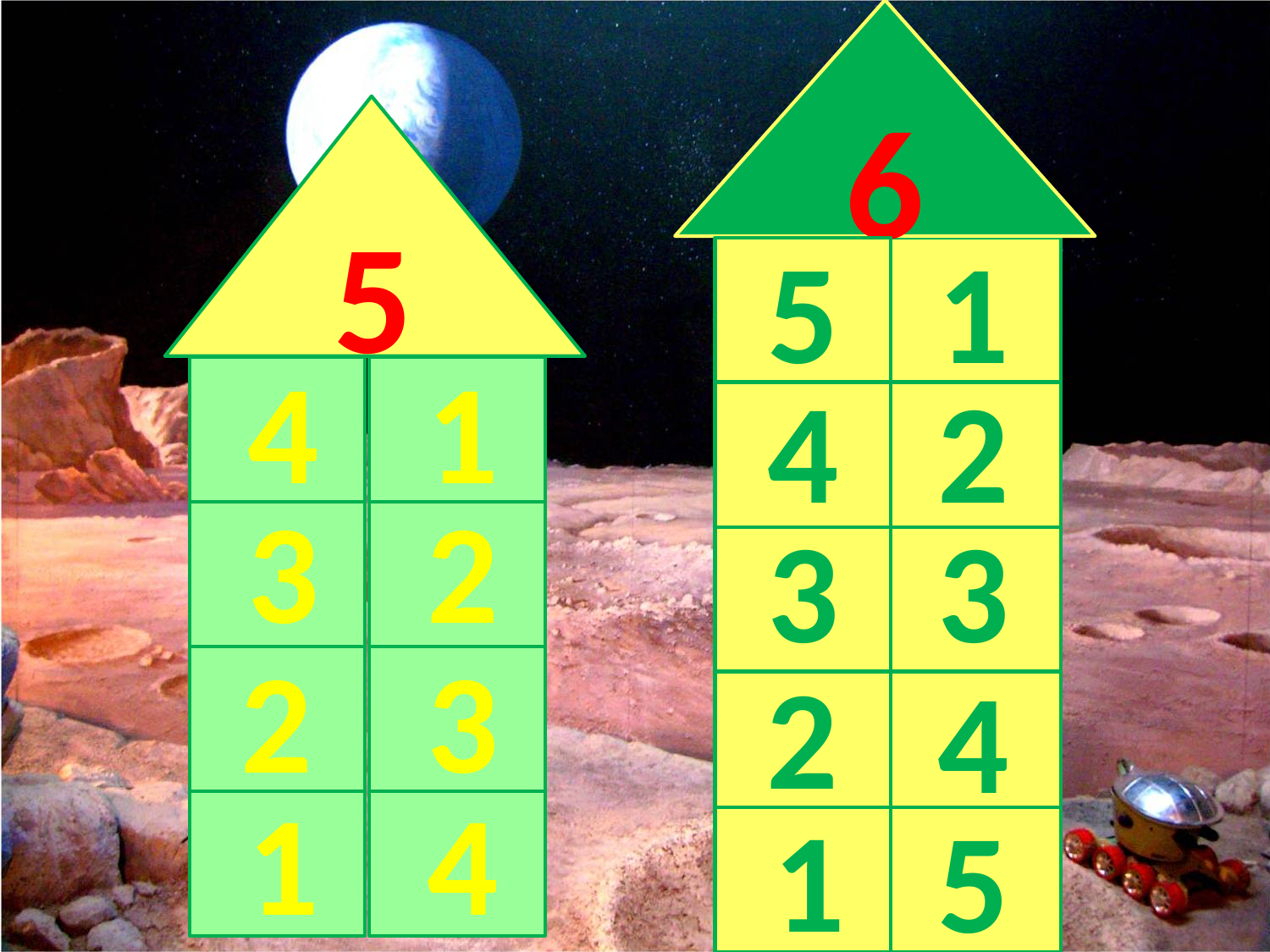

6
5
5

4

3

2

1

1

4

3
2
1
1
2

2
3

3
4

4
5